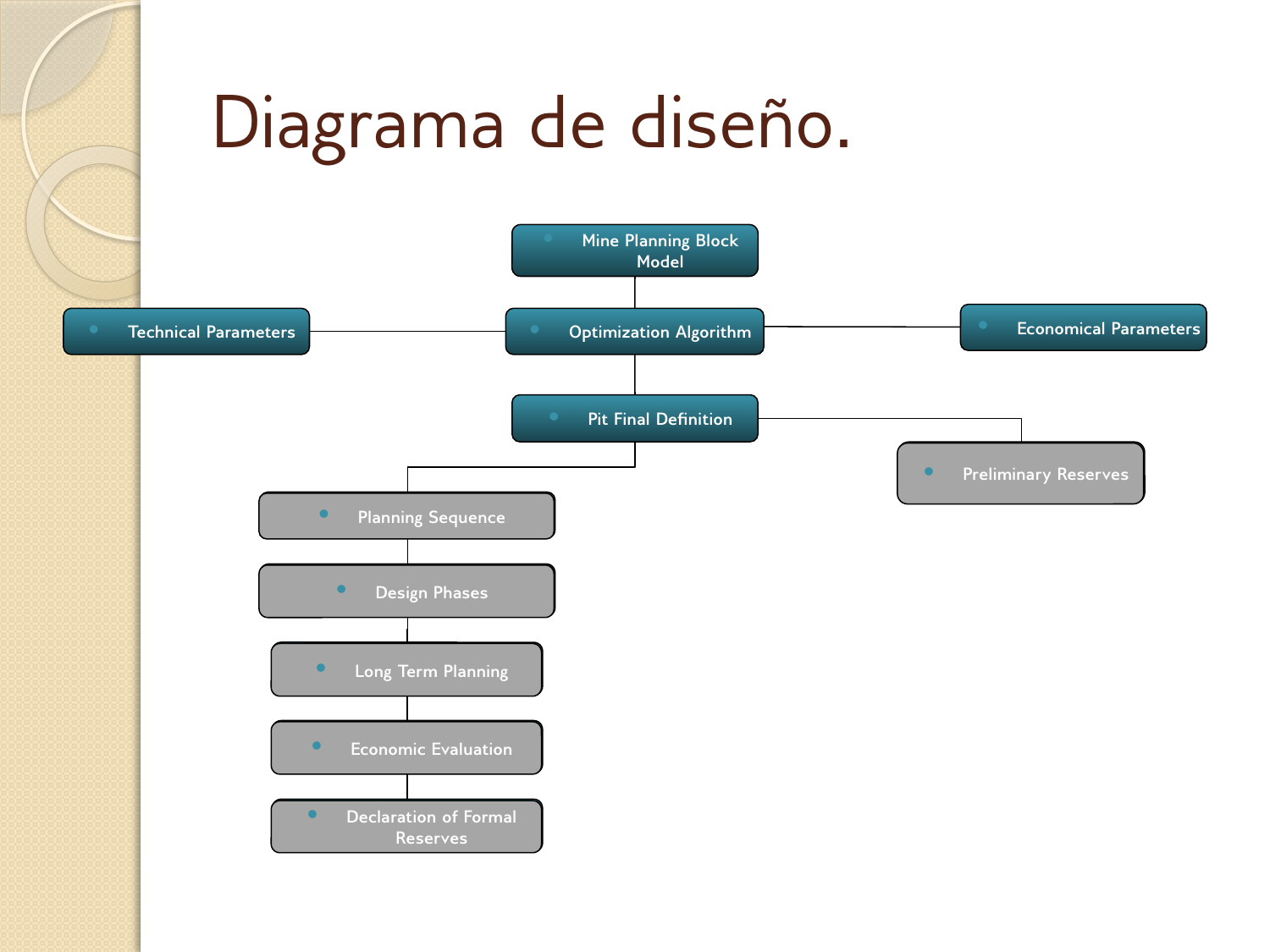

# Diagrama de diseño.
Mine Planning Block Model
Economical Parameters
Technical Parameters
Optimization Algorithm
Pit Final Definition
Preliminary Reserves
Preliminary Reserves
Planning Sequence
Planning Sequence
Design Phases
Design Phases
Long Term Planning
Long Term Planning
Economic Evaluation
Economic Evaluation
Declaration of Formal Reserves
Declaration of Formal Reserves